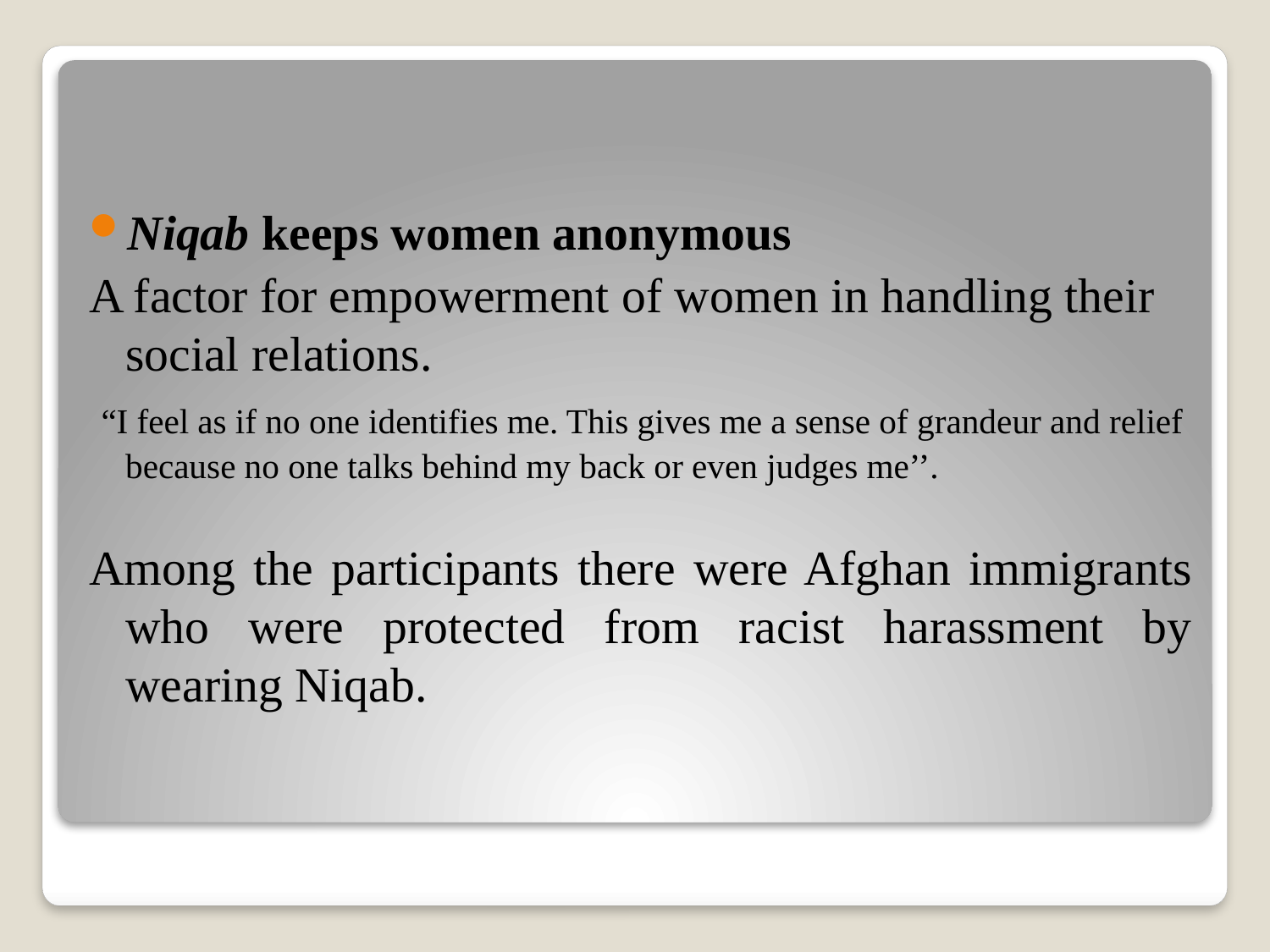

Niqab keeps women anonymous
A factor for empowerment of women in handling their social relations.
 “I feel as if no one identifies me. This gives me a sense of grandeur and relief because no one talks behind my back or even judges me’’.

Among the participants there were Afghan immigrants who were protected from racist harassment by wearing Niqab.